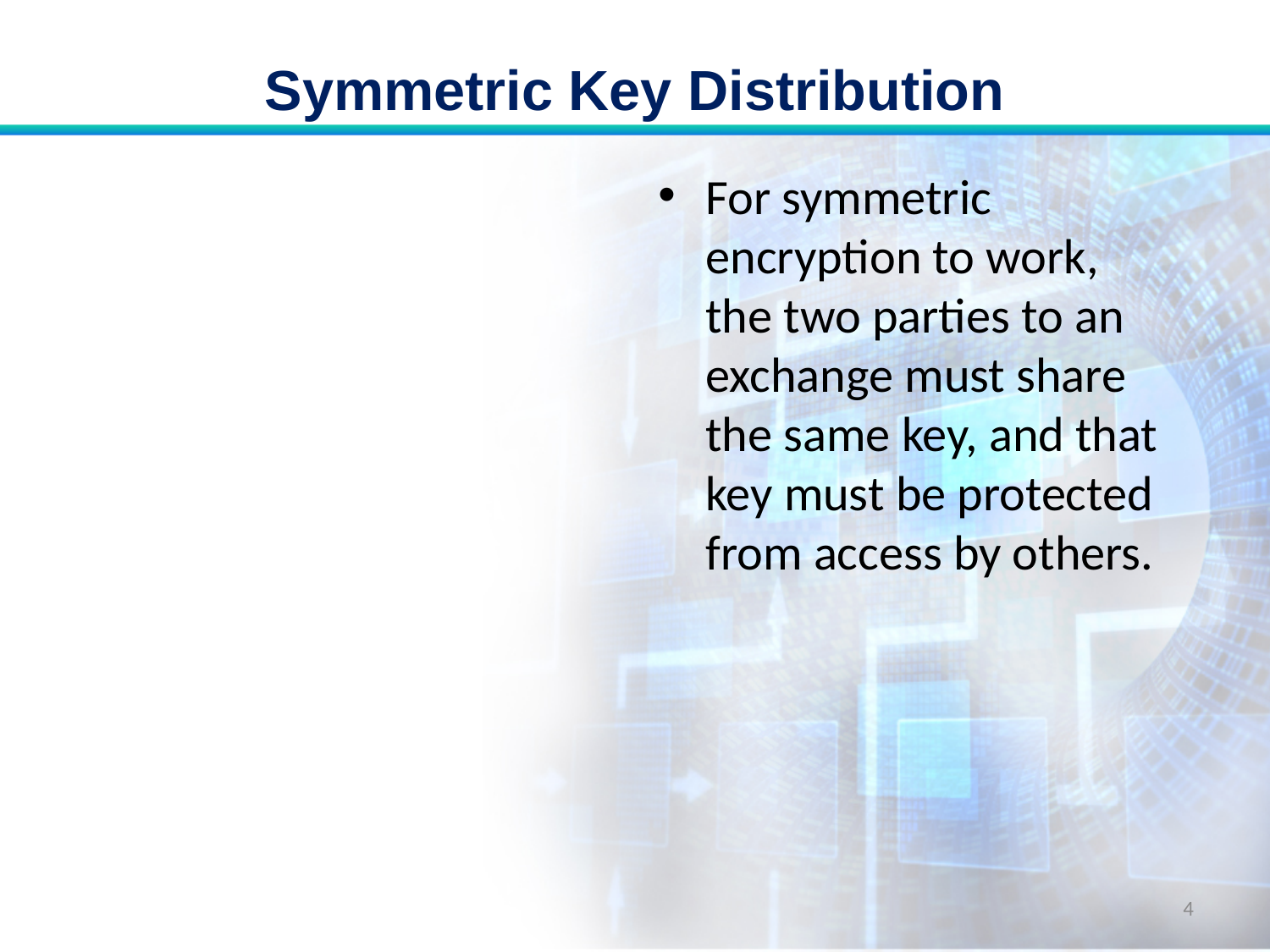

# Symmetric Key Distribution
For symmetric encryption to work, the two parties to an exchange must share the same key, and that key must be protected from access by others.
4